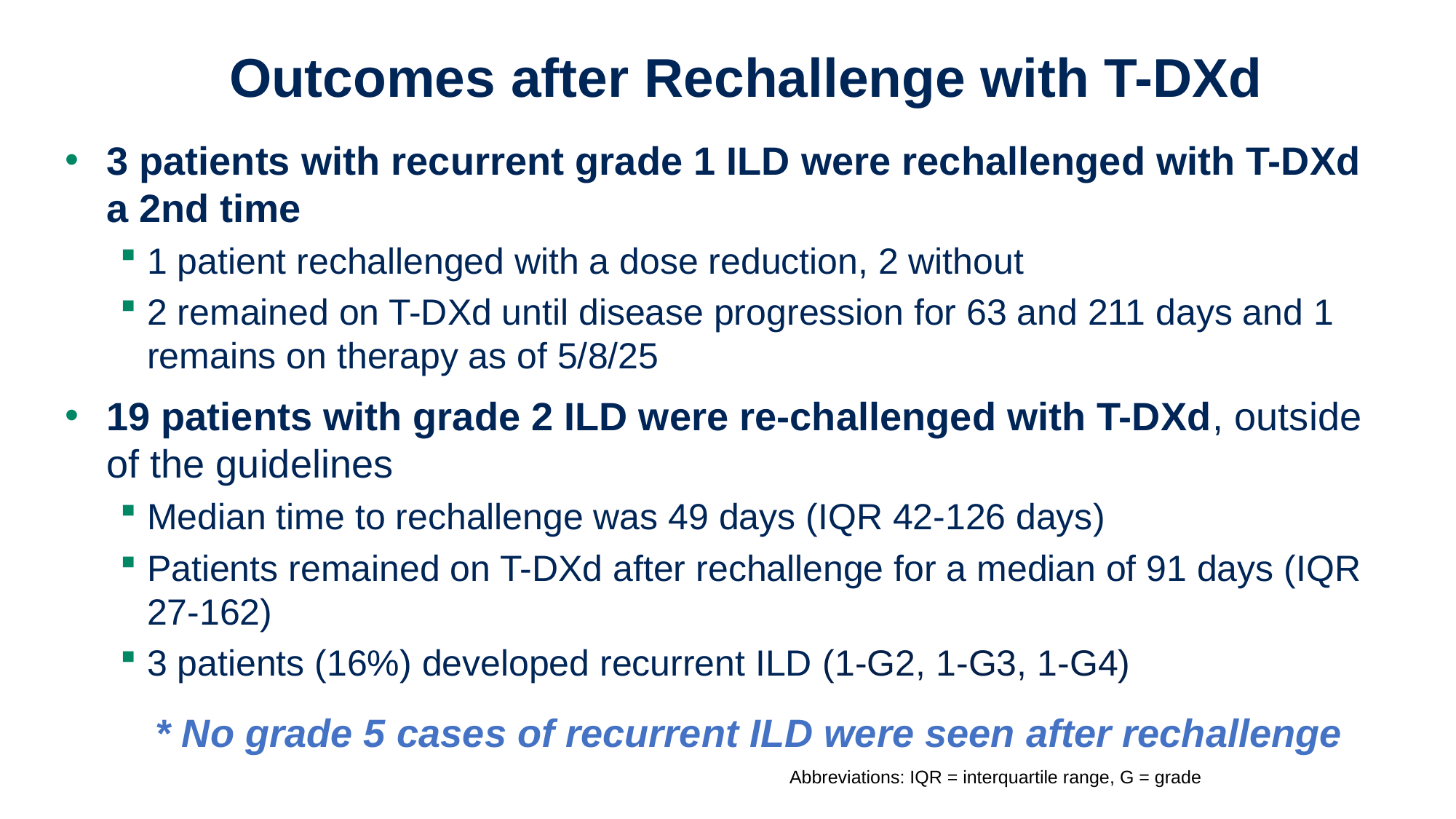

45
Outcomes after Rechallenge with T-DXd
3 patients with recurrent grade 1 ILD were rechallenged with T-DXd a 2nd time
1 patient rechallenged with a dose reduction, 2 without
2 remained on T-DXd until disease progression for 63 and 211 days and 1 remains on therapy as of 5/8/25
19 patients with grade 2 ILD were re-challenged with T-DXd, outside of the guidelines
Median time to rechallenge was 49 days (IQR 42-126 days)
Patients remained on T-DXd after rechallenge for a median of 91 days (IQR 27-162)
3 patients (16%) developed recurrent ILD (1-G2, 1-G3, 1-G4)

* No grade 5 cases of recurrent ILD were seen after rechallenge

Abbreviations: IQR = interquartile range, G = grade